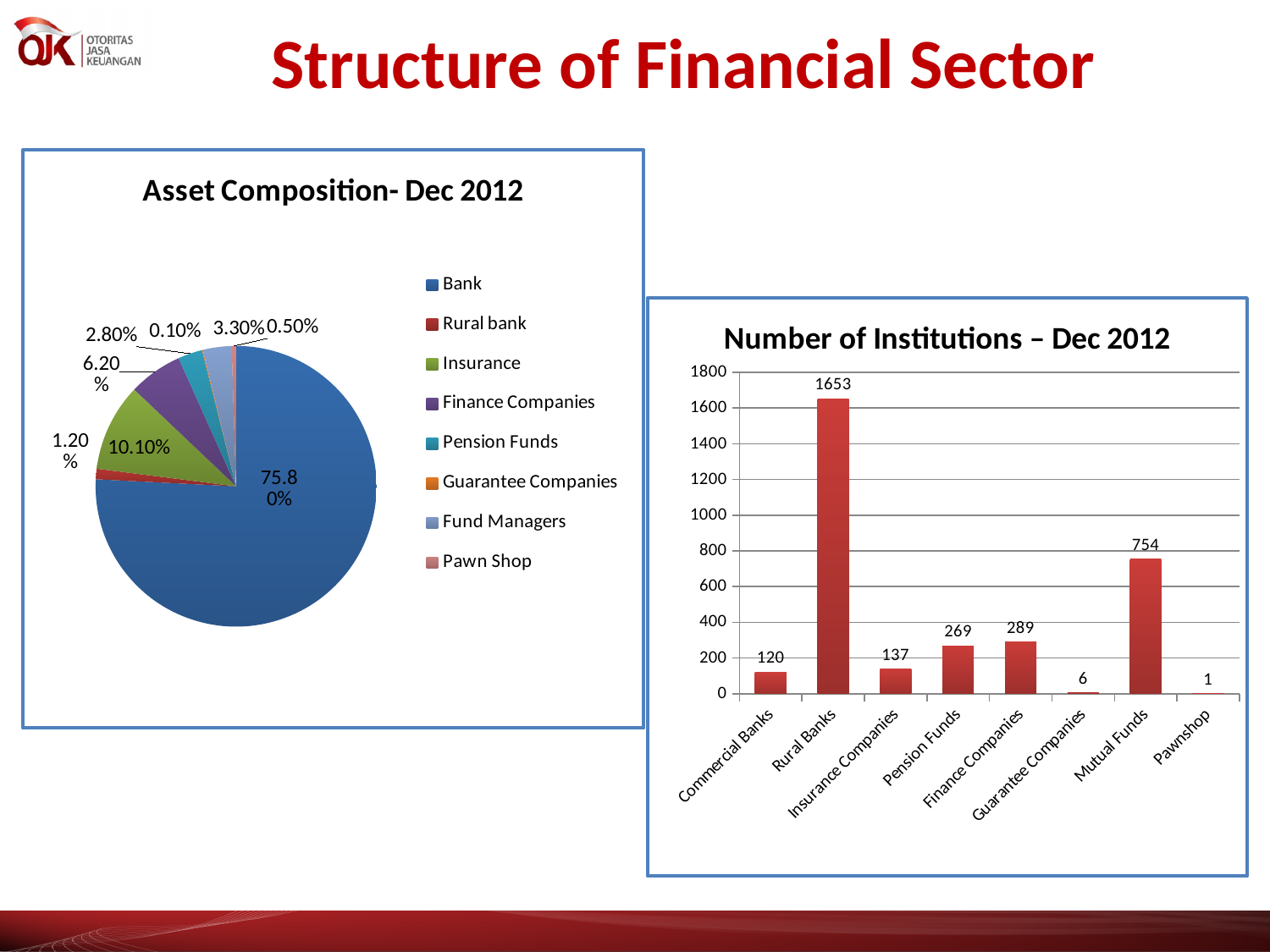

# Structure of Financial Sector

### Chart: Asset Composition- Dec 2012

| Category | Persentase |
|---|---|
| Bank | 0.758 |
| Rural bank | 0.012 |
| Insurance | 0.101 |
| Finance Companies | 0.062 |
| Pension Funds | 0.028 |
| Guarantee Companies | 0.001 |
| Fund Managers | 0.033 |
| Pawn Shop | 0.005 |

### Chart: Number of Institutions – Dec 2012

| Category | Number of Institutions |
|---|---|
| Commercial Banks | 120.0 |
| Rural Banks | 1653.0 |
| Insurance Companies | 137.0 |
| Pension Funds | 269.0 |
| Finance Companies | 289.0 |
| Guarantee Companies | 6.0 |
| Mutual Funds | 754.0 |
| Pawnshop | 1.0 |